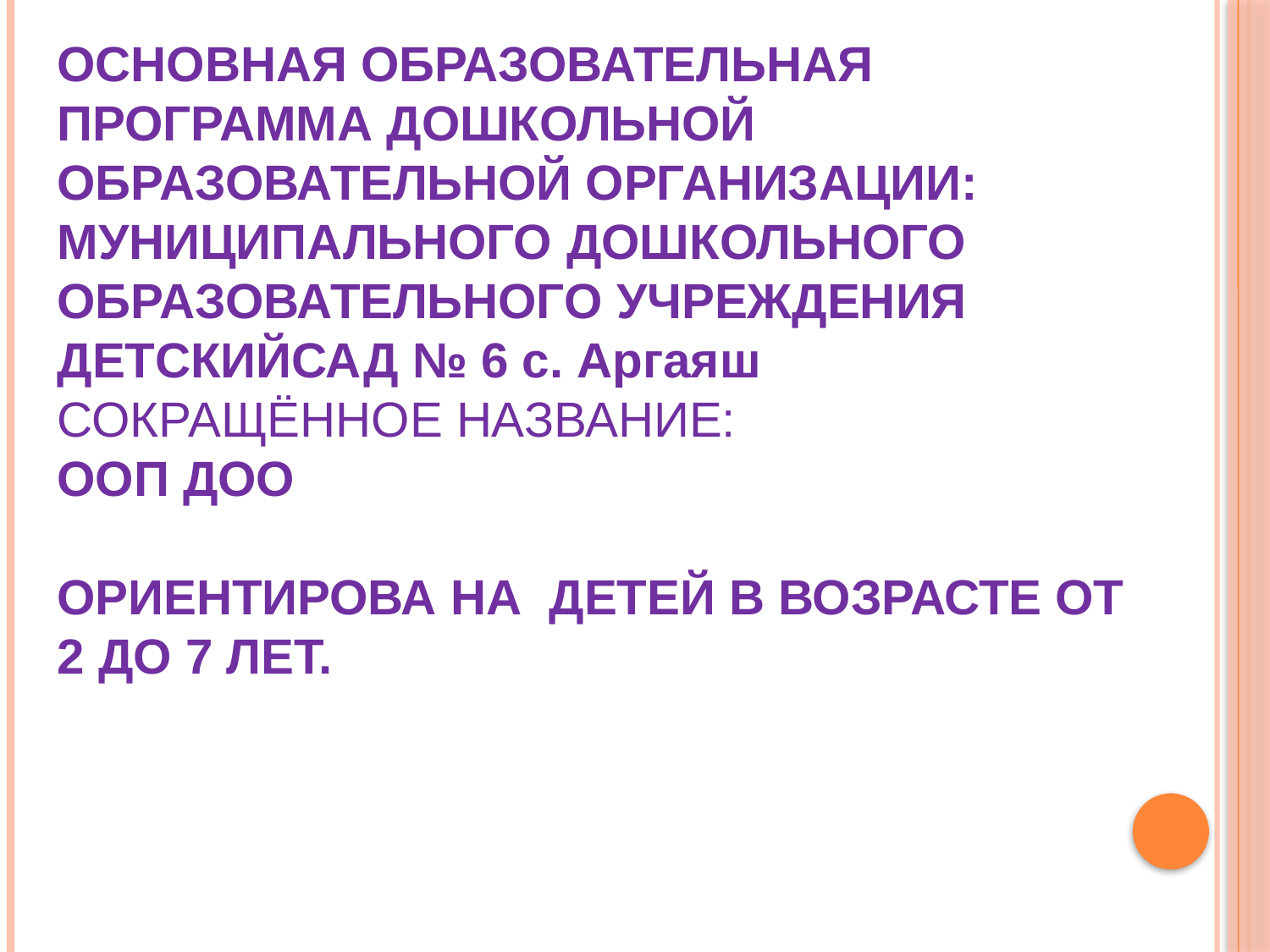

ОСНОВНАЯ ОБРАЗОВАТЕЛЬНАЯ
ПРОГРАММА ДОШКОЛЬНОЙ
ОБРАЗОВАТЕЛЬНОЙ ОРГАНИЗАЦИИ:
МУНИЦИПАЛЬНОГО ДОШКОЛЬНОГО
ОБРАЗОВАТЕЛЬНОГО УЧРЕЖДЕНИЯ ДЕТСКИЙСАД № 6 с. Аргаяш
СОКРАЩЁННОЕ НАЗВАНИЕ:
ООП ДОО

ОРИЕНТИРОВА НА  ДЕТЕЙ В ВОЗРАСТЕ ОТ 2 ДО 7 ЛЕТ.